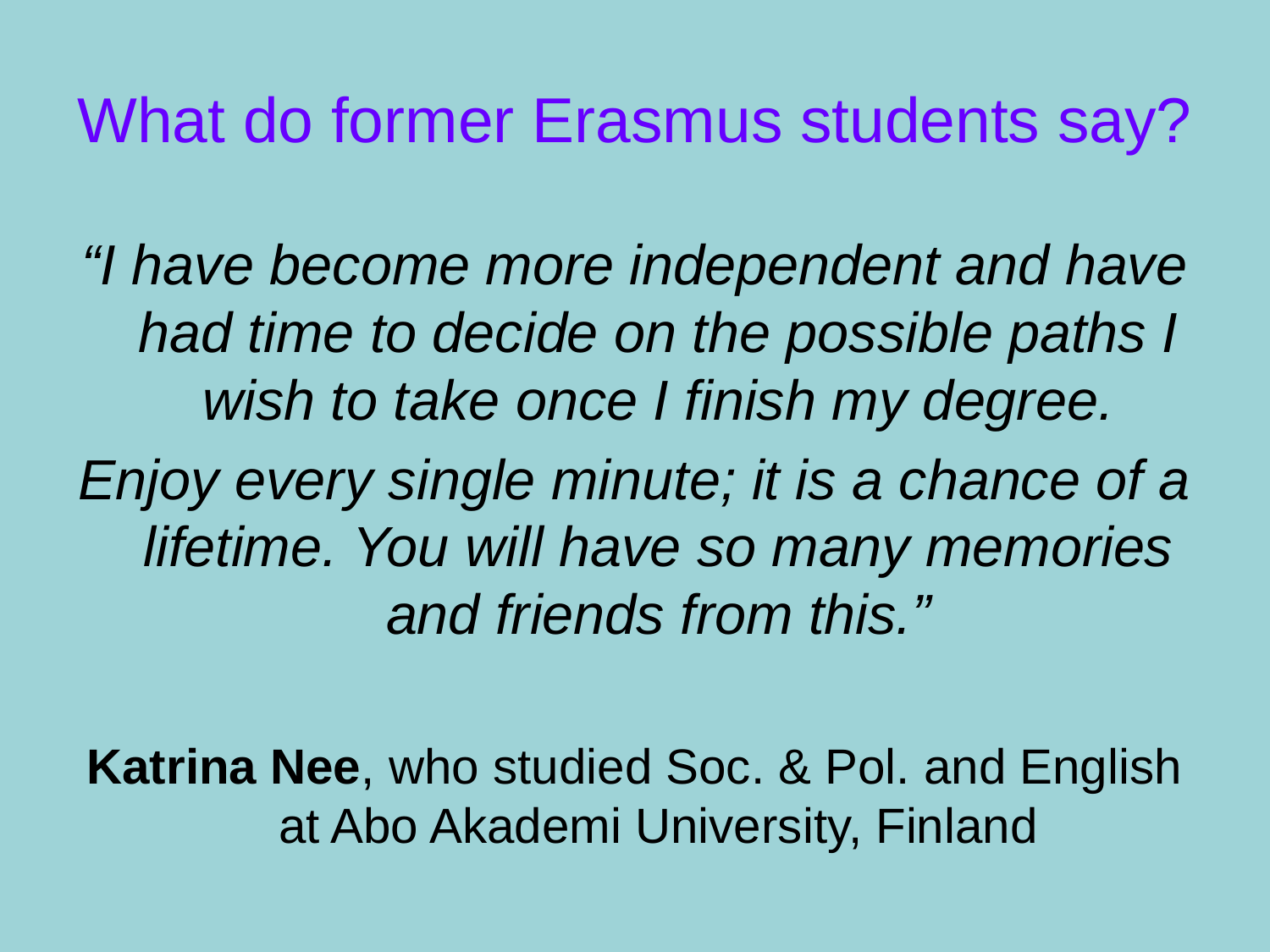

# What do former Erasmus students say?
“I have become more independent and have had time to decide on the possible paths I wish to take once I finish my degree.
Enjoy every single minute; it is a chance of a lifetime. You will have so many memories and friends from this.”

Katrina Nee, who studied Soc. & Pol. and English at Abo Akademi University, Finland